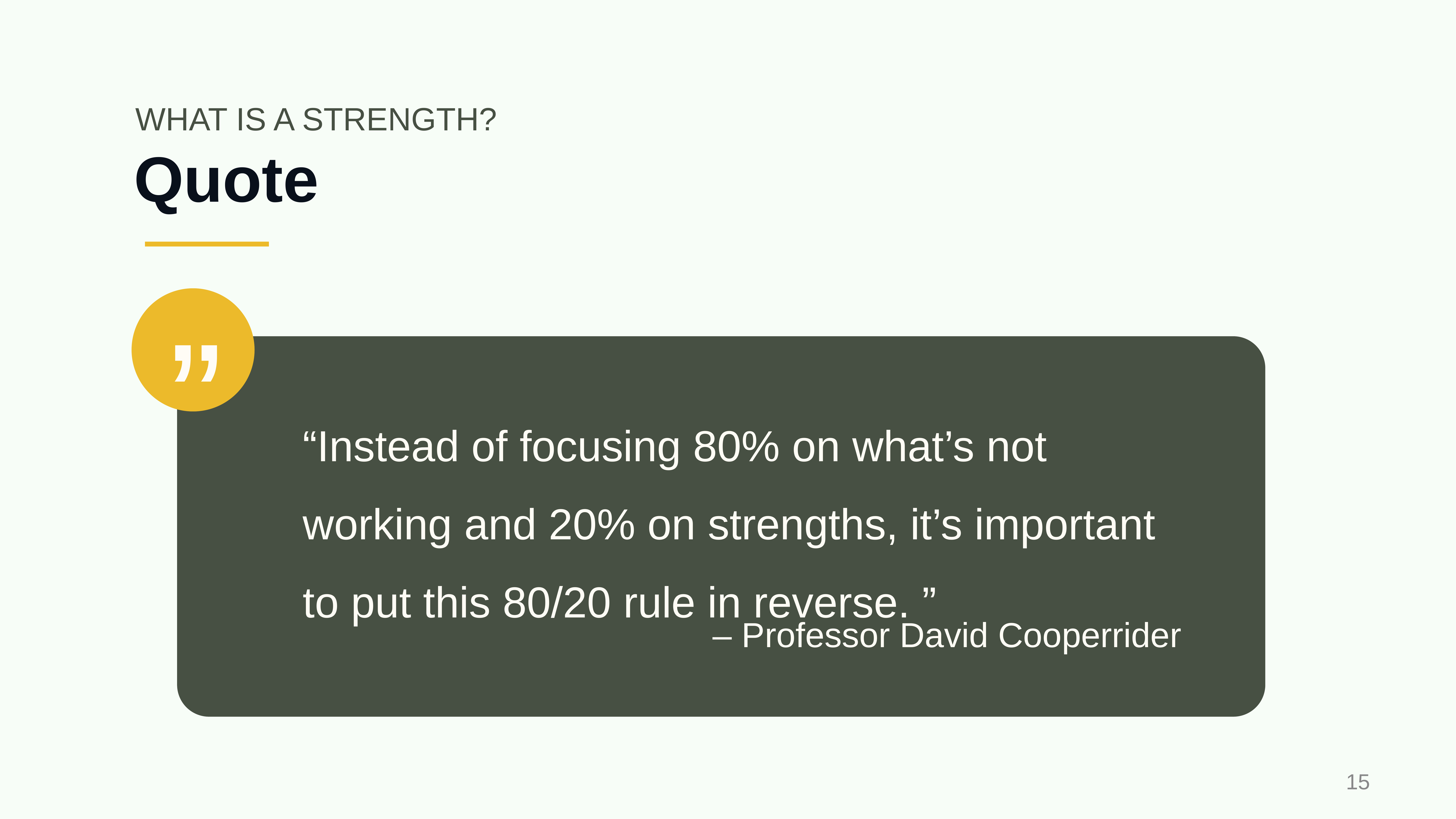

WHAT IS A STRENGTH?
# Quote

”

“Instead of focusing 80% on what’s not working and 20% on strengths, it’s important to put this 80/20 rule in reverse. ”
– Professor David Cooperrider
15